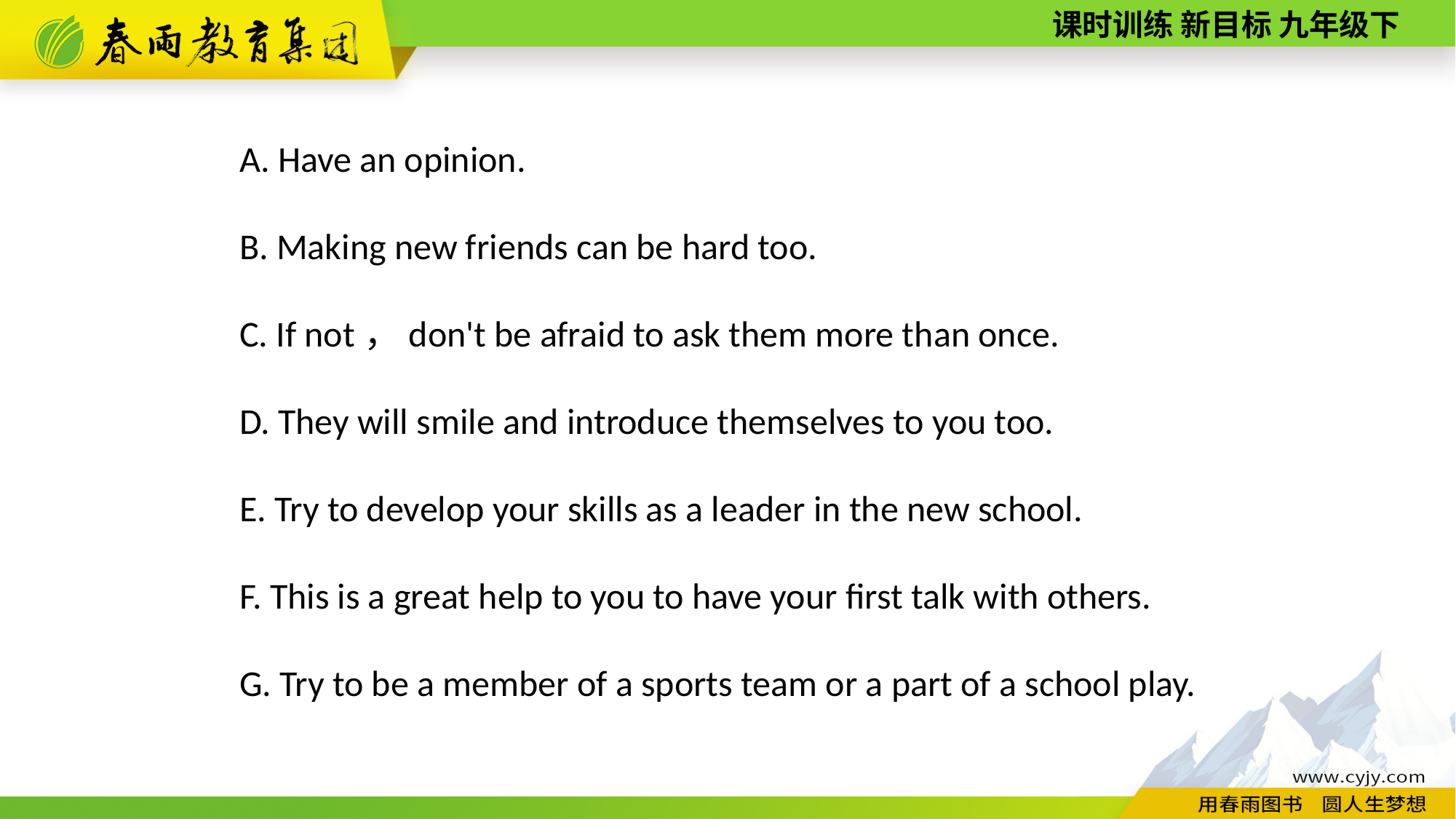

A. Have an opinion.
B. Making new friends can be hard too.
C. If not，don't be afraid to ask them more than once.
D. They will smile and introduce themselves to you too.
E. Try to develop your skills as a leader in the new school.
F. This is a great help to you to have your first talk with others.
G. Try to be a member of a sports team or a part of a school play.